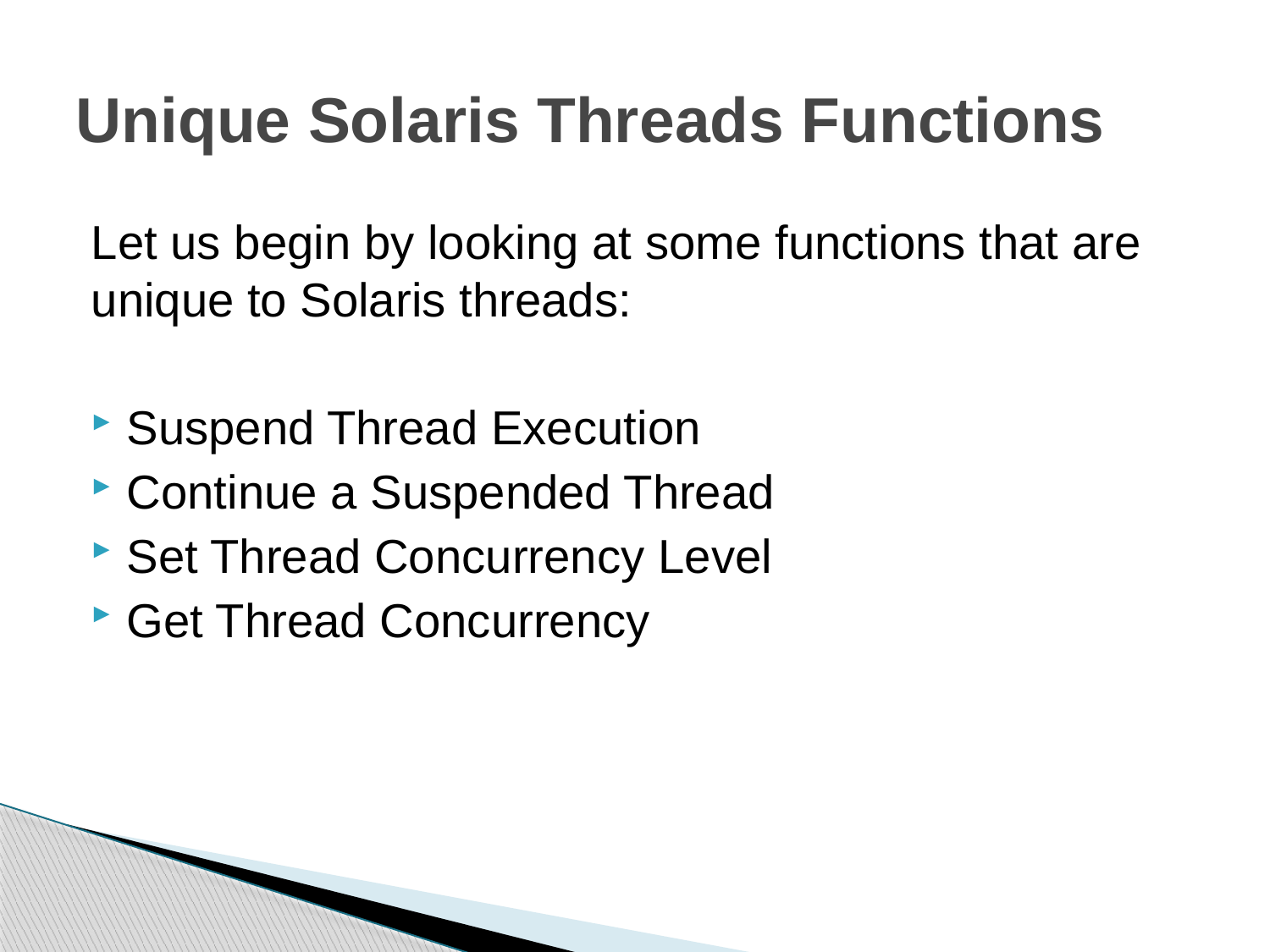

# Unique Solaris Threads Functions
Let us begin by looking at some functions that are unique to Solaris threads:

Suspend Thread Execution
Continue a Suspended Thread
Set Thread Concurrency Level
Get Thread Concurrency